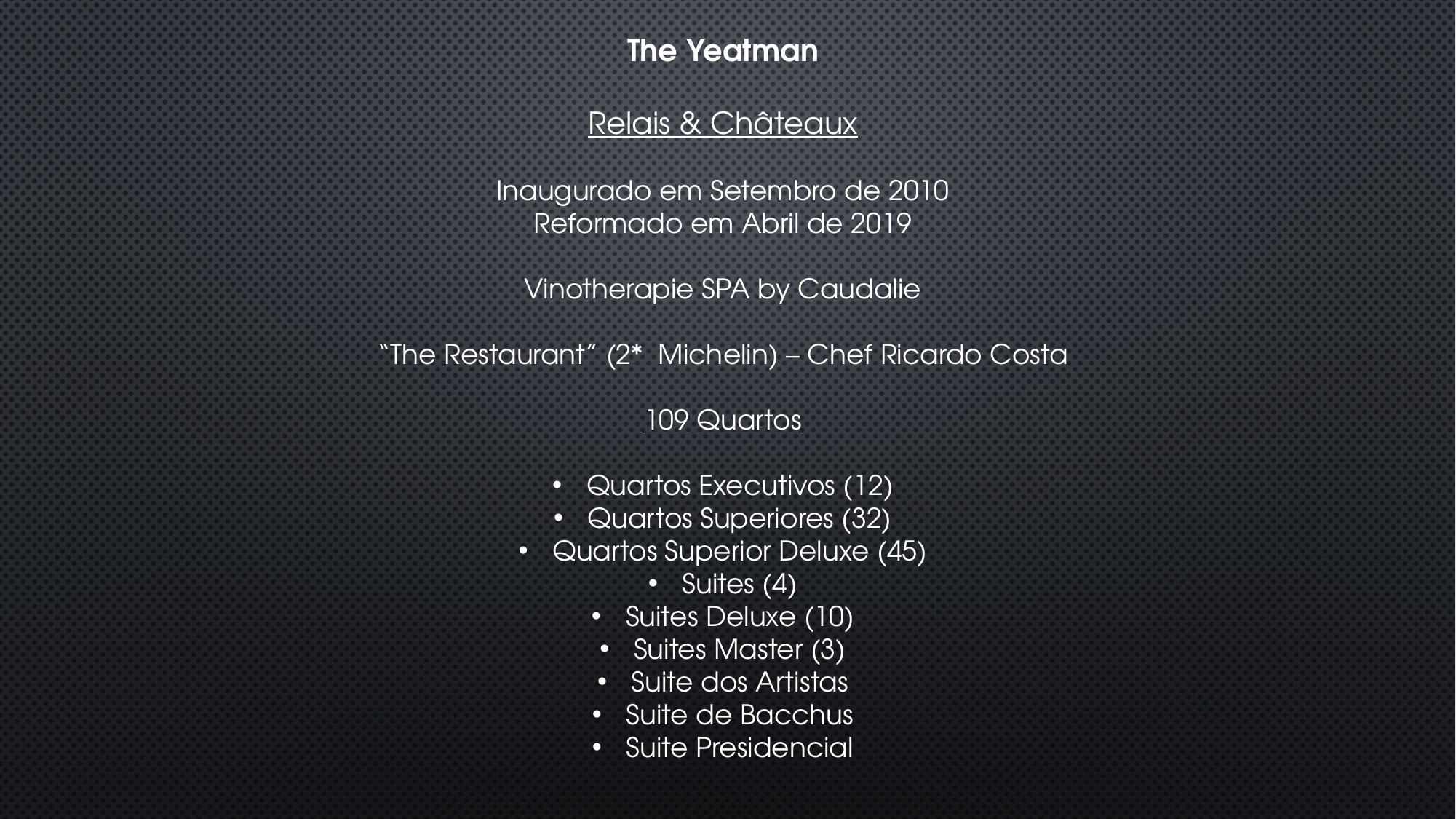

The Yeatman

Relais & Châteaux

Inaugurado em Setembro de 2010
Reformado em Abril de 2019

Vinotherapie SPA by Caudalie

“The Restaurant” (2*  Michelin) – Chef Ricardo Costa

109 Quartos

Quartos Executivos (12)
Quartos Superiores (32)
Quartos Superior Deluxe (45)
Suites (4)
Suites Deluxe (10)
Suites Master (3)
Suite dos Artistas
Suite de Bacchus
Suite Presidencial